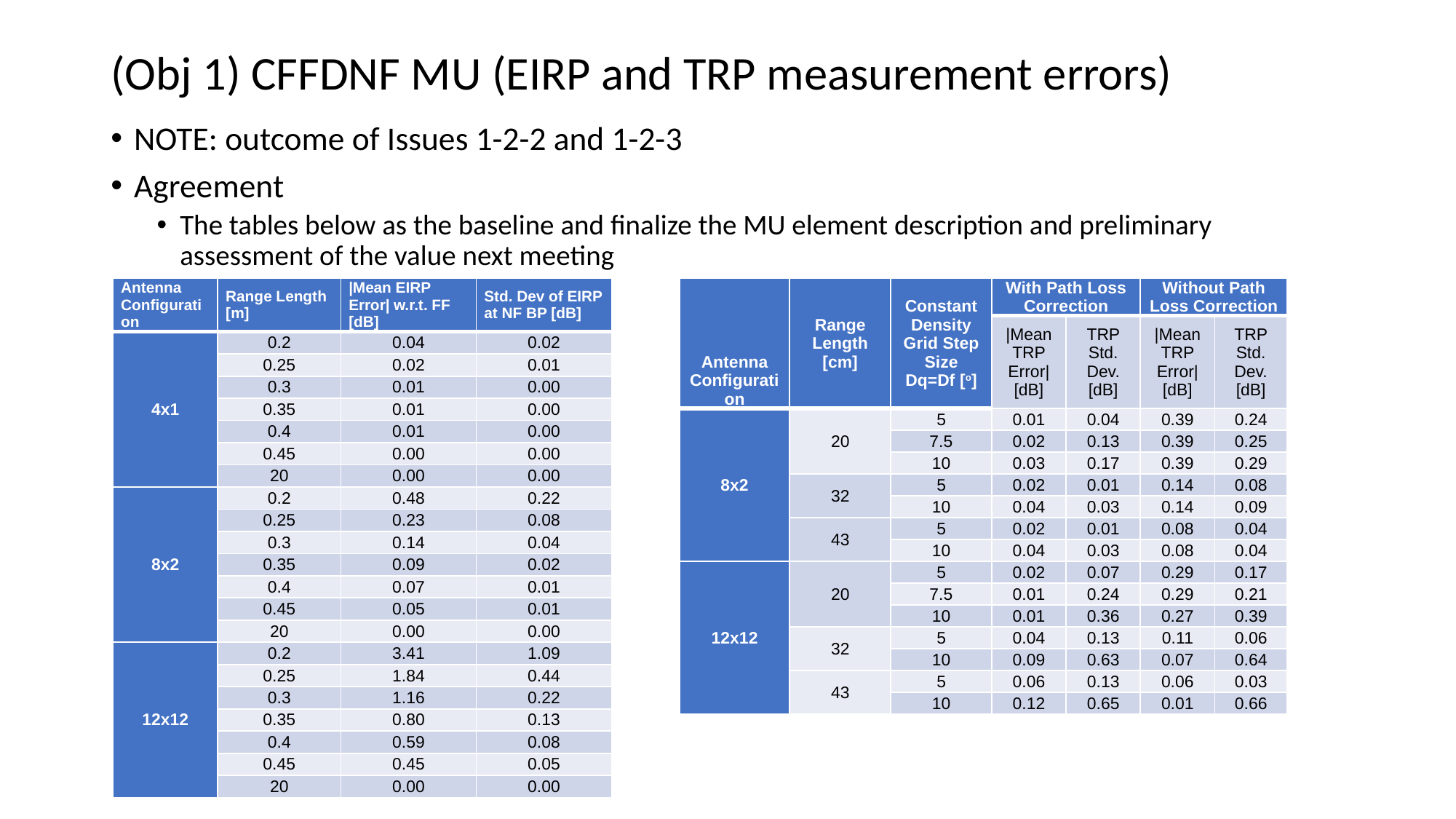

# (Obj 1) CFFDNF MU (EIRP and TRP measurement errors)
NOTE: outcome of Issues 1-2-2 and 1-2-3
Agreement
The tables below as the baseline and finalize the MU element description and preliminary assessment of the value next meeting
| Antenna Configuration | Range Length [m] | |Mean EIRP Error| w.r.t. FF [dB] | Std. Dev of EIRP at NF BP [dB] |
| --- | --- | --- | --- |
| 4x1 | 0.2 | 0.04 | 0.02 |
|  | 0.25 | 0.02 | 0.01 |
|  | 0.3 | 0.01 | 0.00 |
|  | 0.35 | 0.01 | 0.00 |
|  | 0.4 | 0.01 | 0.00 |
|  | 0.45 | 0.00 | 0.00 |
|  | 20 | 0.00 | 0.00 |
| 8x2 | 0.2 | 0.48 | 0.22 |
|  | 0.25 | 0.23 | 0.08 |
|  | 0.3 | 0.14 | 0.04 |
|  | 0.35 | 0.09 | 0.02 |
|  | 0.4 | 0.07 | 0.01 |
|  | 0.45 | 0.05 | 0.01 |
|  | 20 | 0.00 | 0.00 |
| 12x12 | 0.2 | 3.41 | 1.09 |
|  | 0.25 | 1.84 | 0.44 |
|  | 0.3 | 1.16 | 0.22 |
|  | 0.35 | 0.80 | 0.13 |
|  | 0.4 | 0.59 | 0.08 |
|  | 0.45 | 0.45 | 0.05 |
|  | 20 | 0.00 | 0.00 |
| Antenna Configuration | Range Length [cm] | Constant Density Grid Step Size Dq=Df [o] | With Path Loss Correction |  | Without Path Loss Correction |  |
| --- | --- | --- | --- | --- | --- | --- |
|  |  |  | |Mean TRP Error| [dB] | TRP Std. Dev. [dB] | |Mean TRP Error| [dB] | TRP Std. Dev. [dB] |
| 8x2 | 20 | 5 | 0.01 | 0.04 | 0.39 | 0.24 |
|  |  | 7.5 | 0.02 | 0.13 | 0.39 | 0.25 |
|  |  | 10 | 0.03 | 0.17 | 0.39 | 0.29 |
|  | 32 | 5 | 0.02 | 0.01 | 0.14 | 0.08 |
|  |  | 10 | 0.04 | 0.03 | 0.14 | 0.09 |
|  | 43 | 5 | 0.02 | 0.01 | 0.08 | 0.04 |
|  |  | 10 | 0.04 | 0.03 | 0.08 | 0.04 |
| 12x12 | 20 | 5 | 0.02 | 0.07 | 0.29 | 0.17 |
|  |  | 7.5 | 0.01 | 0.24 | 0.29 | 0.21 |
|  |  | 10 | 0.01 | 0.36 | 0.27 | 0.39 |
|  | 32 | 5 | 0.04 | 0.13 | 0.11 | 0.06 |
|  |  | 10 | 0.09 | 0.63 | 0.07 | 0.64 |
|  | 43 | 5 | 0.06 | 0.13 | 0.06 | 0.03 |
|  |  | 10 | 0.12 | 0.65 | 0.01 | 0.66 |